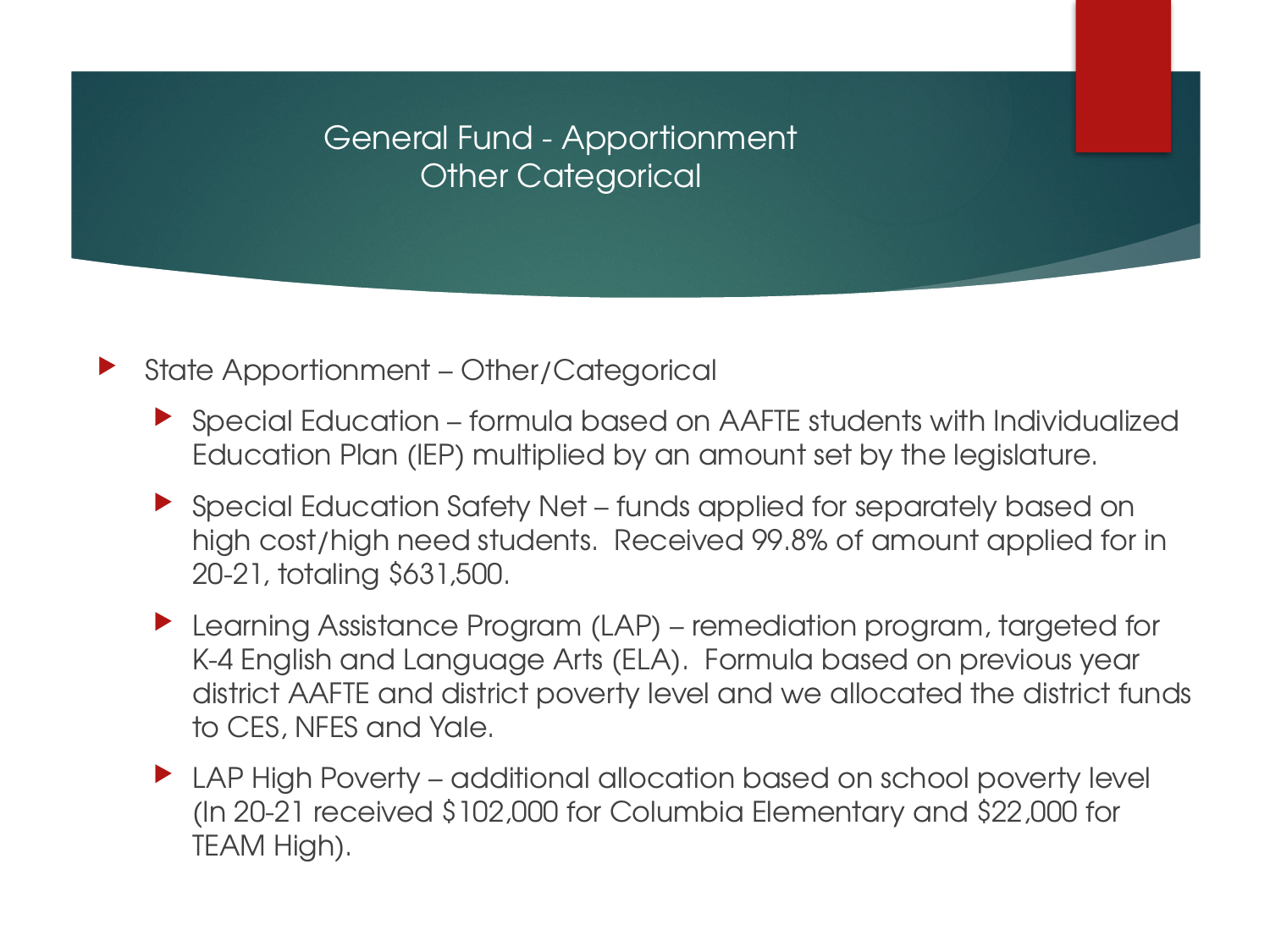

# General Fund - Apportionment Other Categorical
State Apportionment – Other/Categorical
Special Education – formula based on AAFTE students with Individualized Education Plan (IEP) multiplied by an amount set by the legislature.
Special Education Safety Net – funds applied for separately based on high cost/high need students.  Received 99.8% of amount applied for in 20-21, totaling $631,500.
Learning Assistance Program (LAP) – remediation program, targeted for K-4 English and Language Arts (ELA).  Formula based on previous year district AAFTE and district poverty level and we allocated the district funds to CES, NFES and Yale.
LAP High Poverty – additional allocation based on school poverty level (In 20-21 received $102,000 for Columbia Elementary and $22,000 for TEAM High).